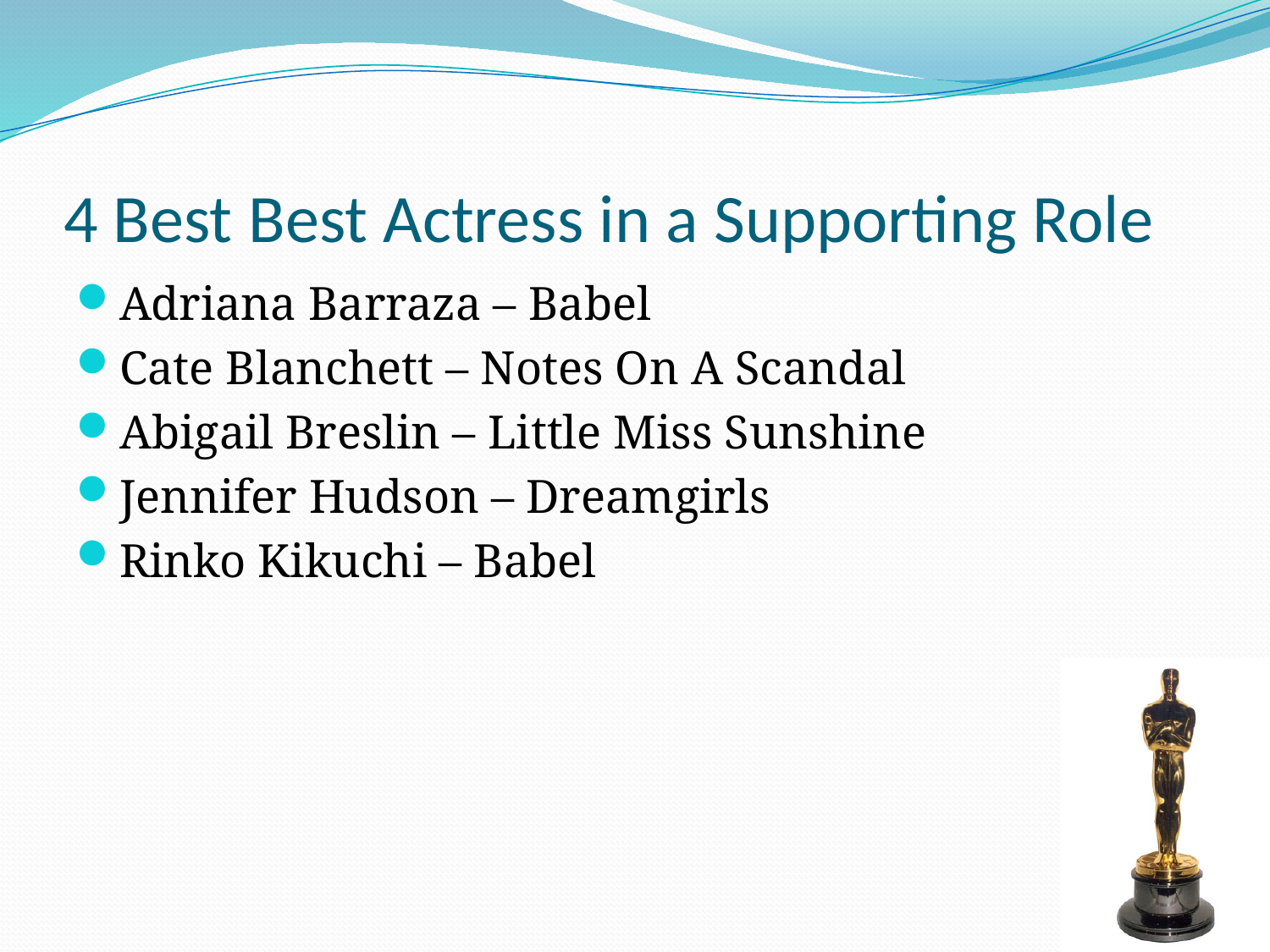

# 4 Best Best Actress in a Supporting Role
Adriana Barraza – Babel
Cate Blanchett – Notes On A Scandal
Abigail Breslin – Little Miss Sunshine
Jennifer Hudson – Dreamgirls
Rinko Kikuchi – Babel